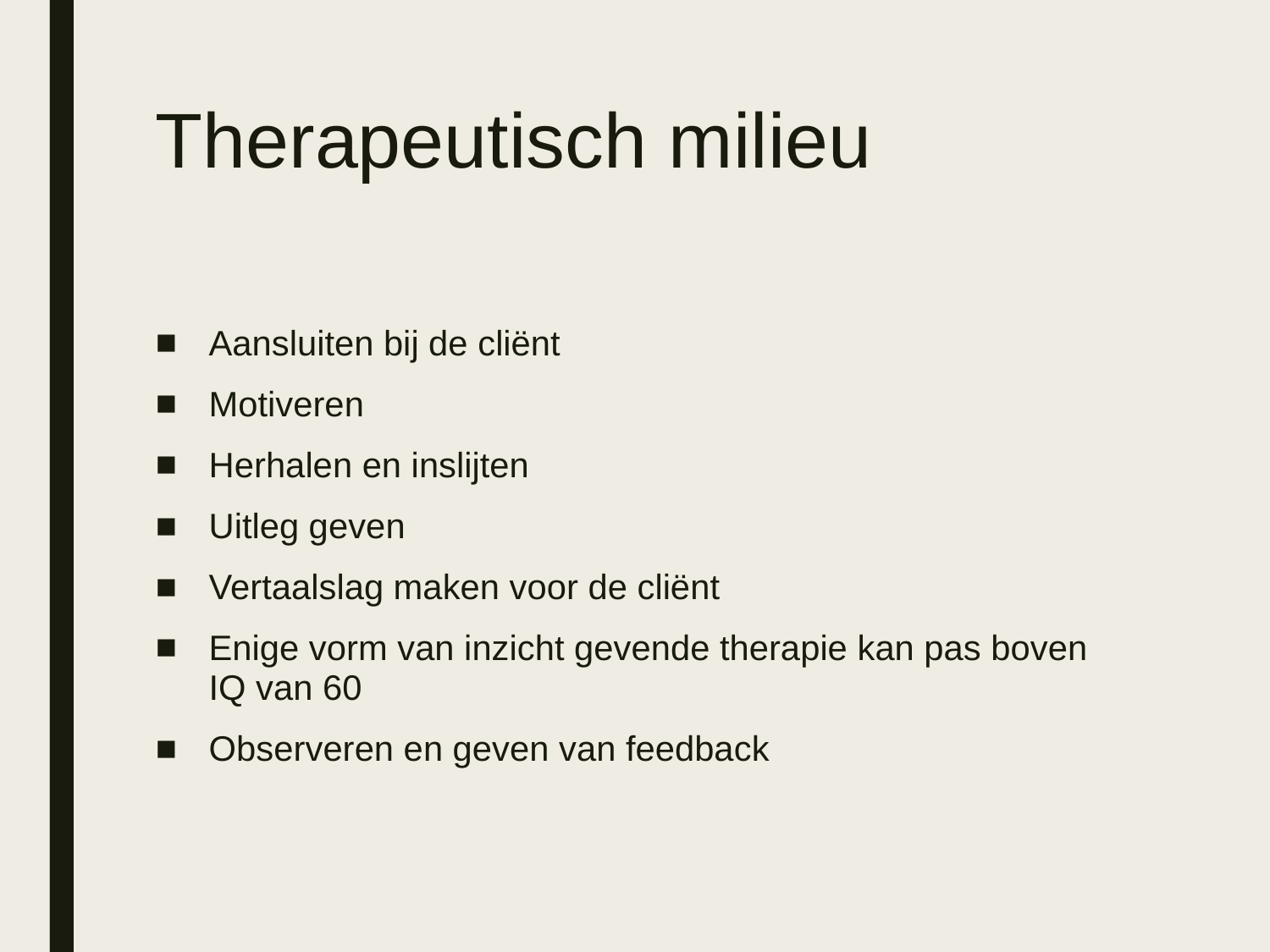

# Therapeutisch milieu
Aansluiten bij de cliënt
Motiveren
Herhalen en inslijten
Uitleg geven
Vertaalslag maken voor de cliënt
Enige vorm van inzicht gevende therapie kan pas boven IQ van 60
Observeren en geven van feedback